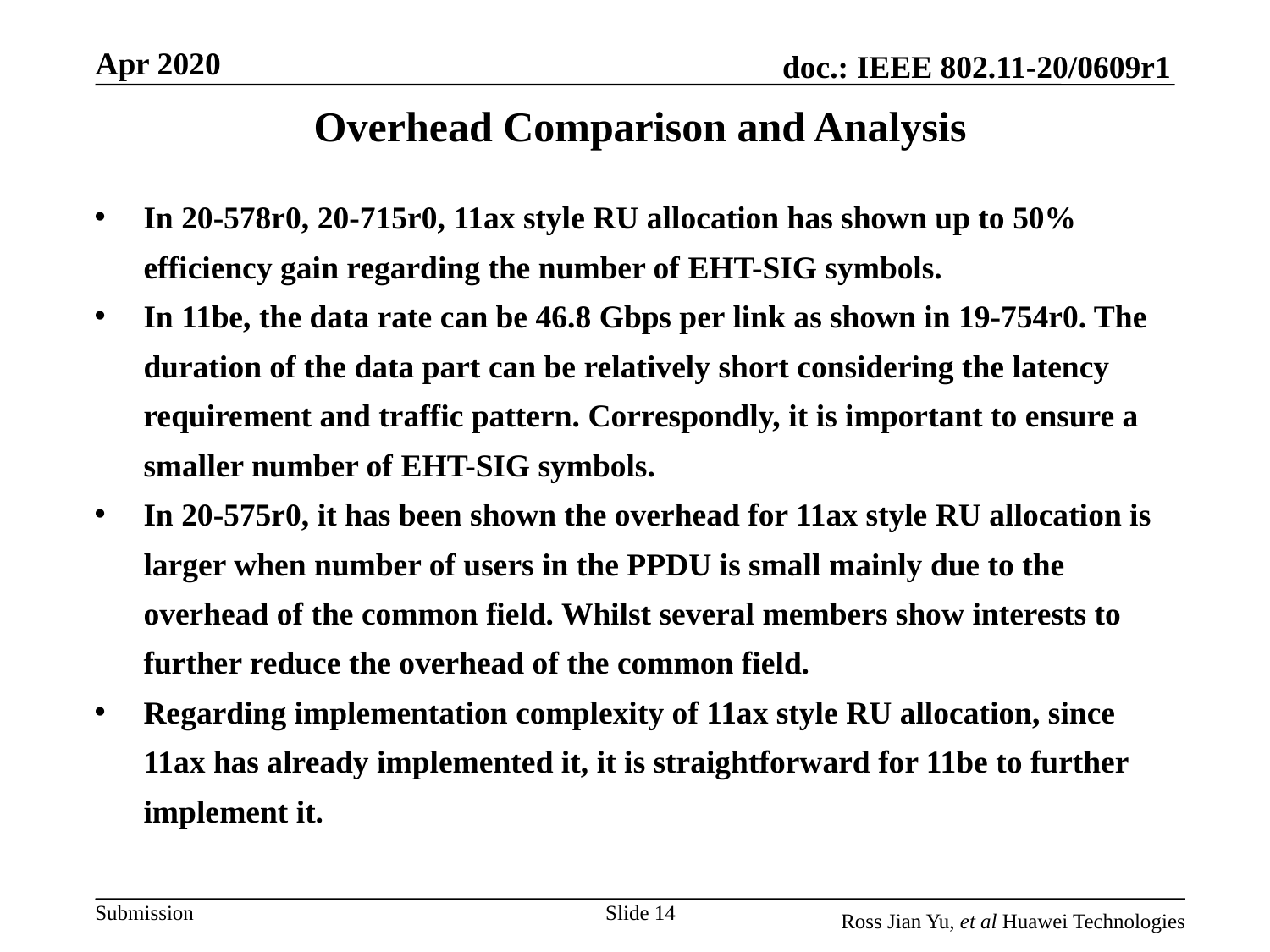

# Overhead Comparison and Analysis
In 20-578r0, 20-715r0, 11ax style RU allocation has shown up to 50% efficiency gain regarding the number of EHT-SIG symbols.
In 11be, the data rate can be 46.8 Gbps per link as shown in 19-754r0. The duration of the data part can be relatively short considering the latency requirement and traffic pattern. Correspondly, it is important to ensure a smaller number of EHT-SIG symbols.
In 20-575r0, it has been shown the overhead for 11ax style RU allocation is larger when number of users in the PPDU is small mainly due to the overhead of the common field. Whilst several members show interests to further reduce the overhead of the common field.
Regarding implementation complexity of 11ax style RU allocation, since 11ax has already implemented it, it is straightforward for 11be to further implement it.
Slide 14